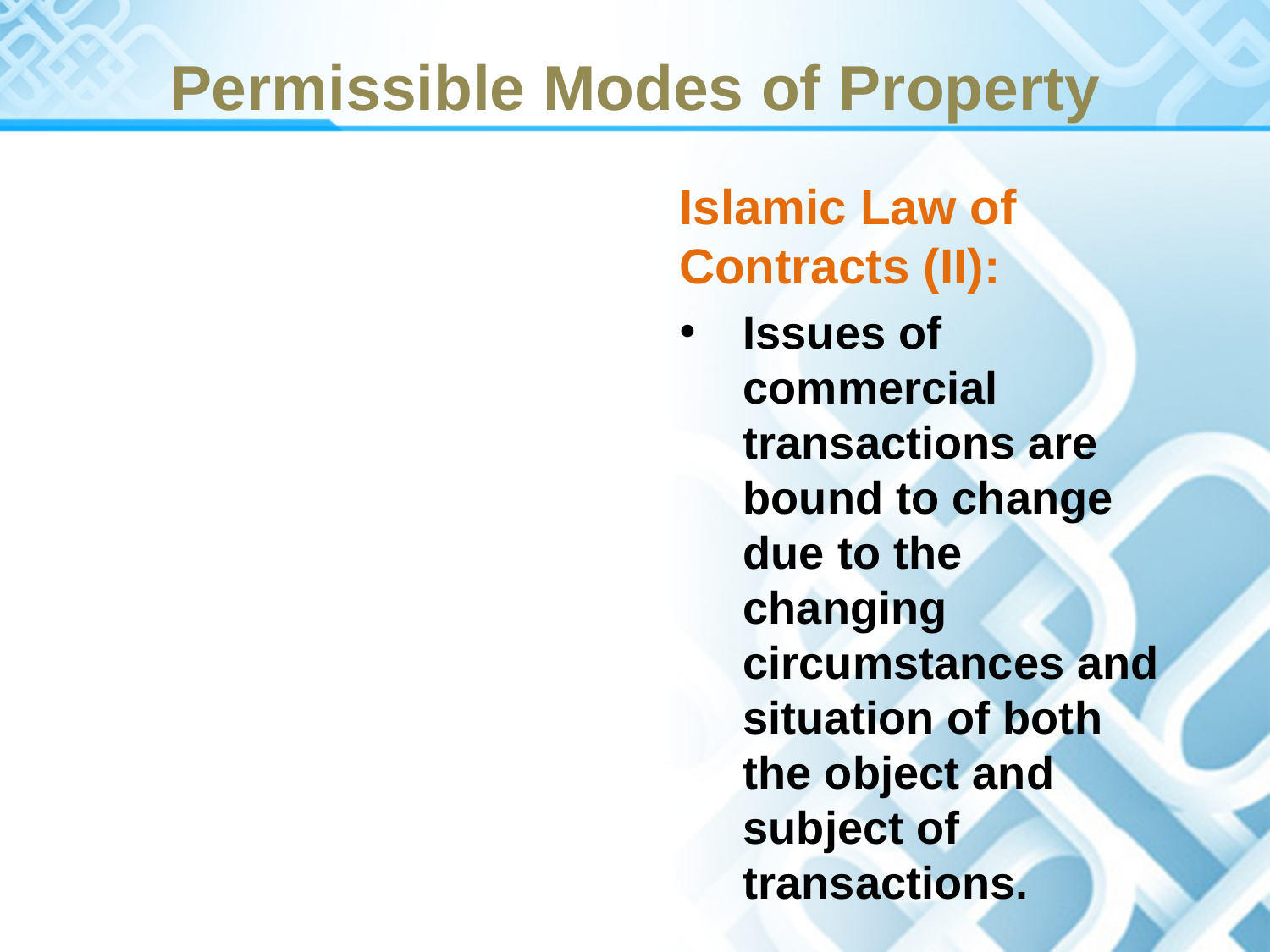

# Permissible Modes of Property
Islamic Law of Contracts (II):
Issues of commercial transactions are bound to change due to the changing circumstances and situation of both the object and subject of transactions.